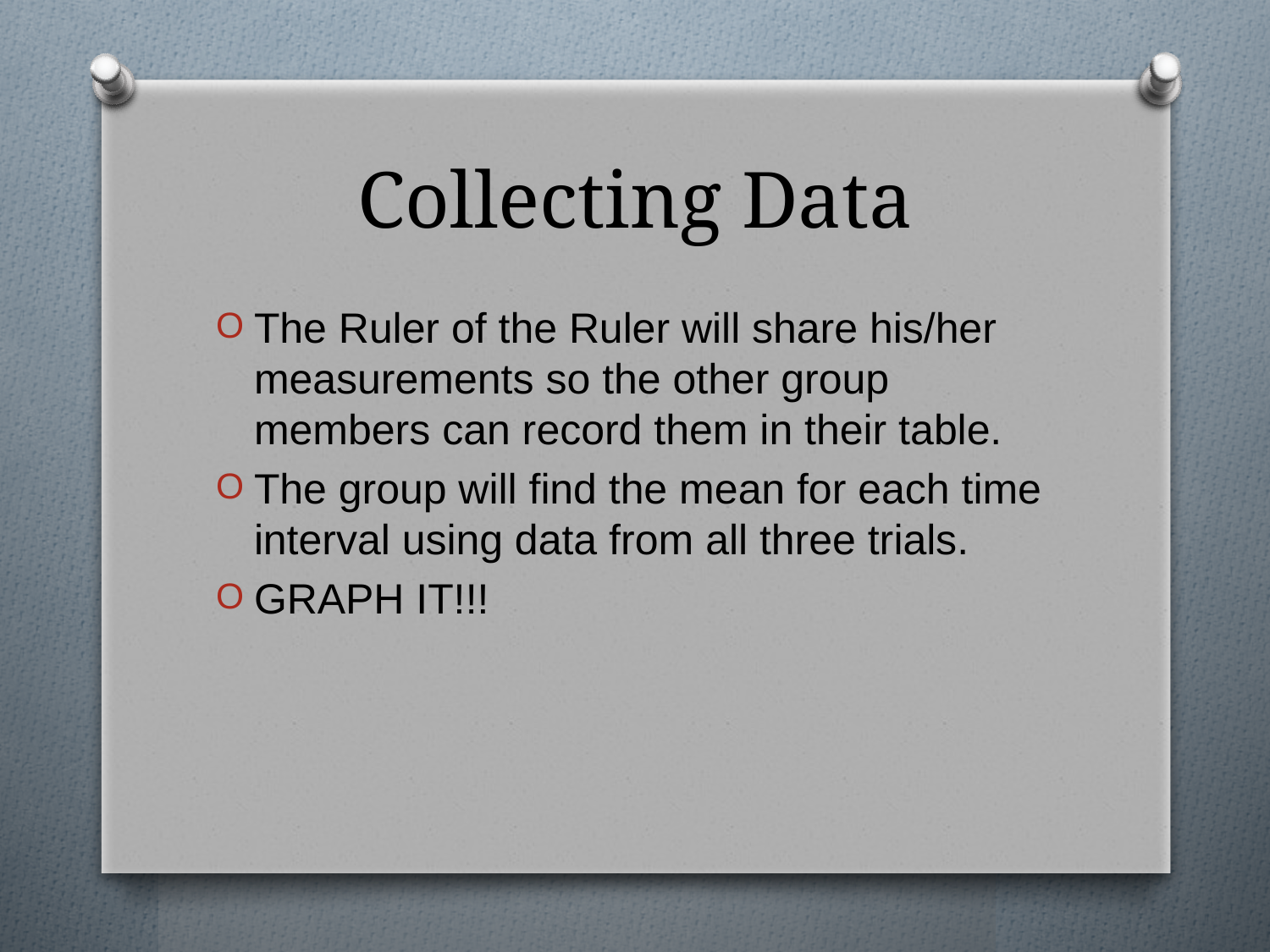

# Collecting Data
The Ruler of the Ruler will share his/her measurements so the other group members can record them in their table.
The group will find the mean for each time interval using data from all three trials.
GRAPH IT!!!